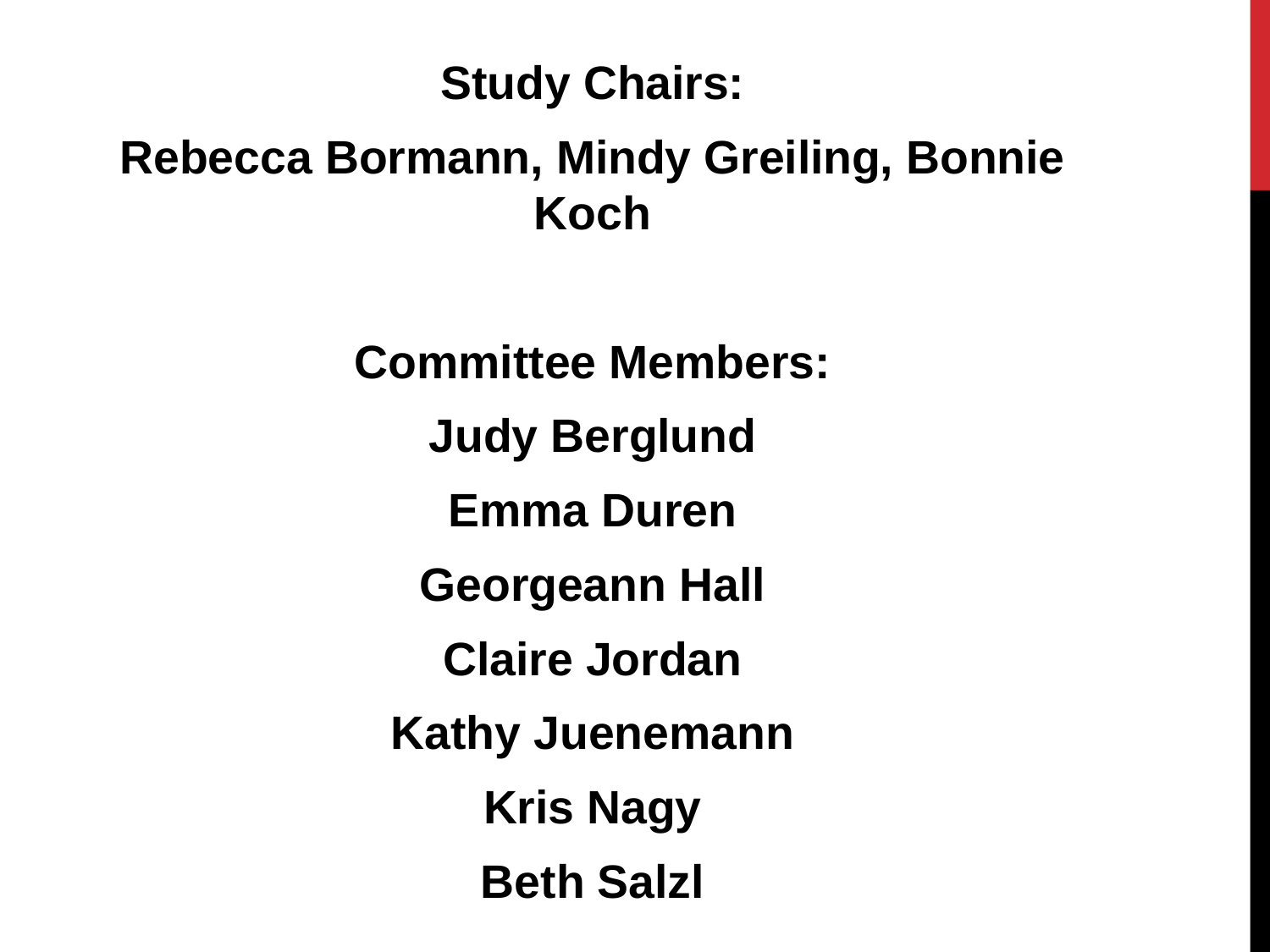

Study Chairs:
Rebecca Bormann, Mindy Greiling, Bonnie Koch

Committee Members:
Judy Berglund
Emma Duren
Georgeann Hall
Claire Jordan
Kathy Juenemann
Kris Nagy
Beth Salzl